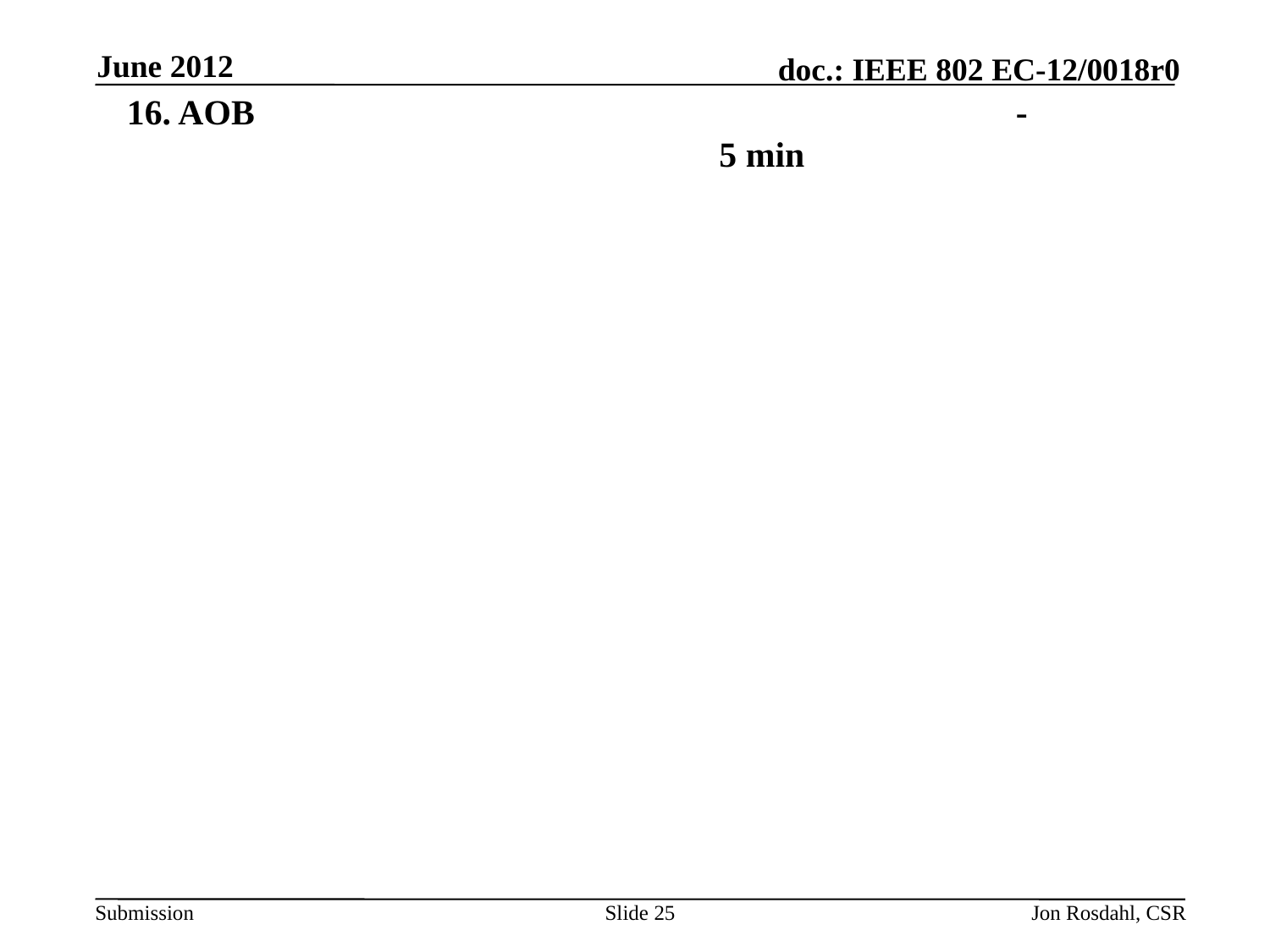

June 2012
# 16. AOB                					- 			5 min

Slide 25
Jon Rosdahl, CSR